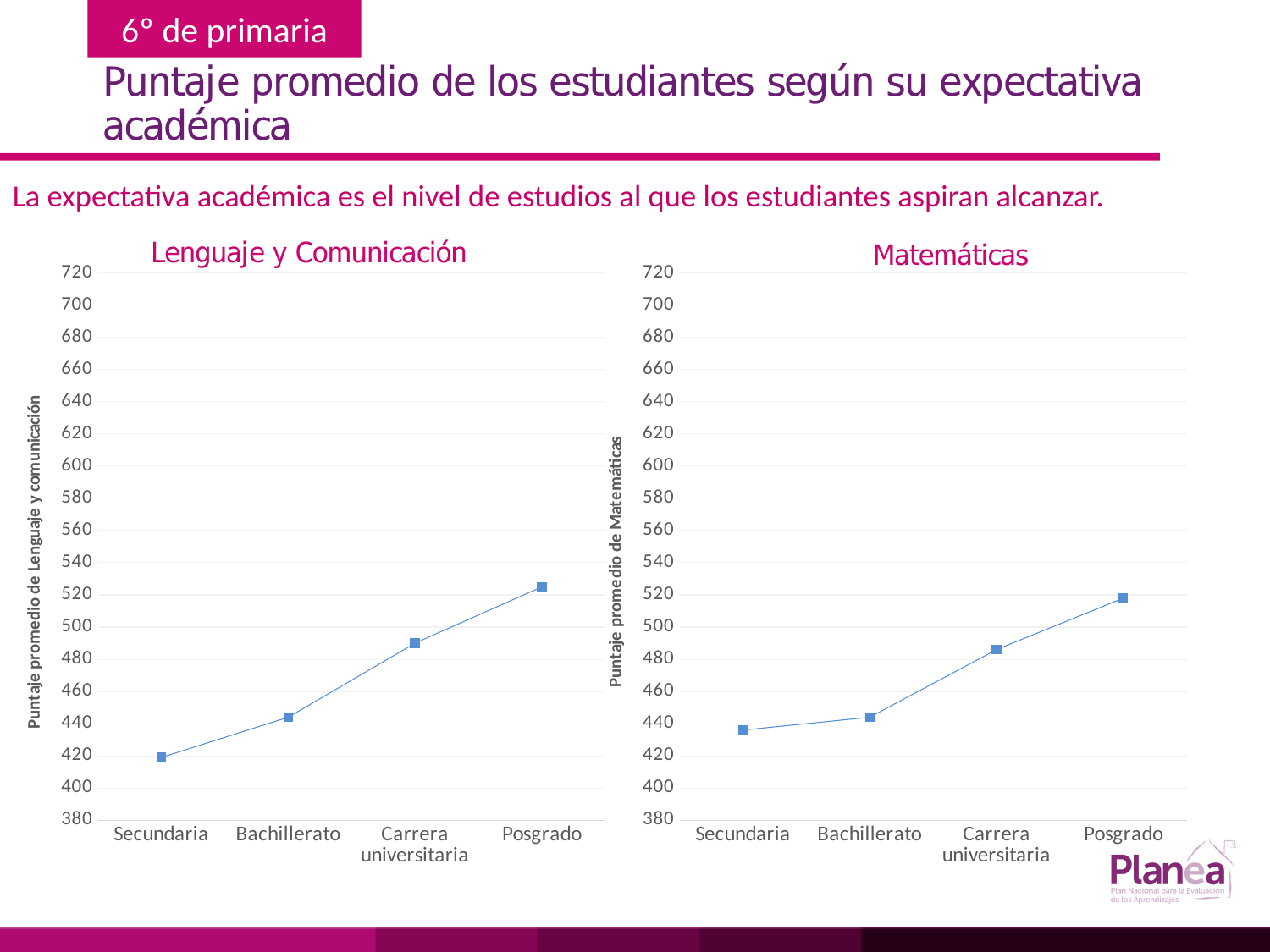

# Puntaje promedio de los estudiantes según su expectativa académica

La expectativa académica es el nivel de estudios al que los estudiantes aspiran alcanzar.
Lenguaje y Comunicación
Matemáticas

### Chart

| Category |  |
|---|---|
| Secundaria | 419.0 |
| Bachillerato | 444.0 |
| Carrera universitaria | 490.0 |
| Posgrado | 525.0 |

### Chart

| Category |  |
|---|---|
| Secundaria | 436.0 |
| Bachillerato | 444.0 |
| Carrera universitaria | 486.0 |
| Posgrado | 518.0 |